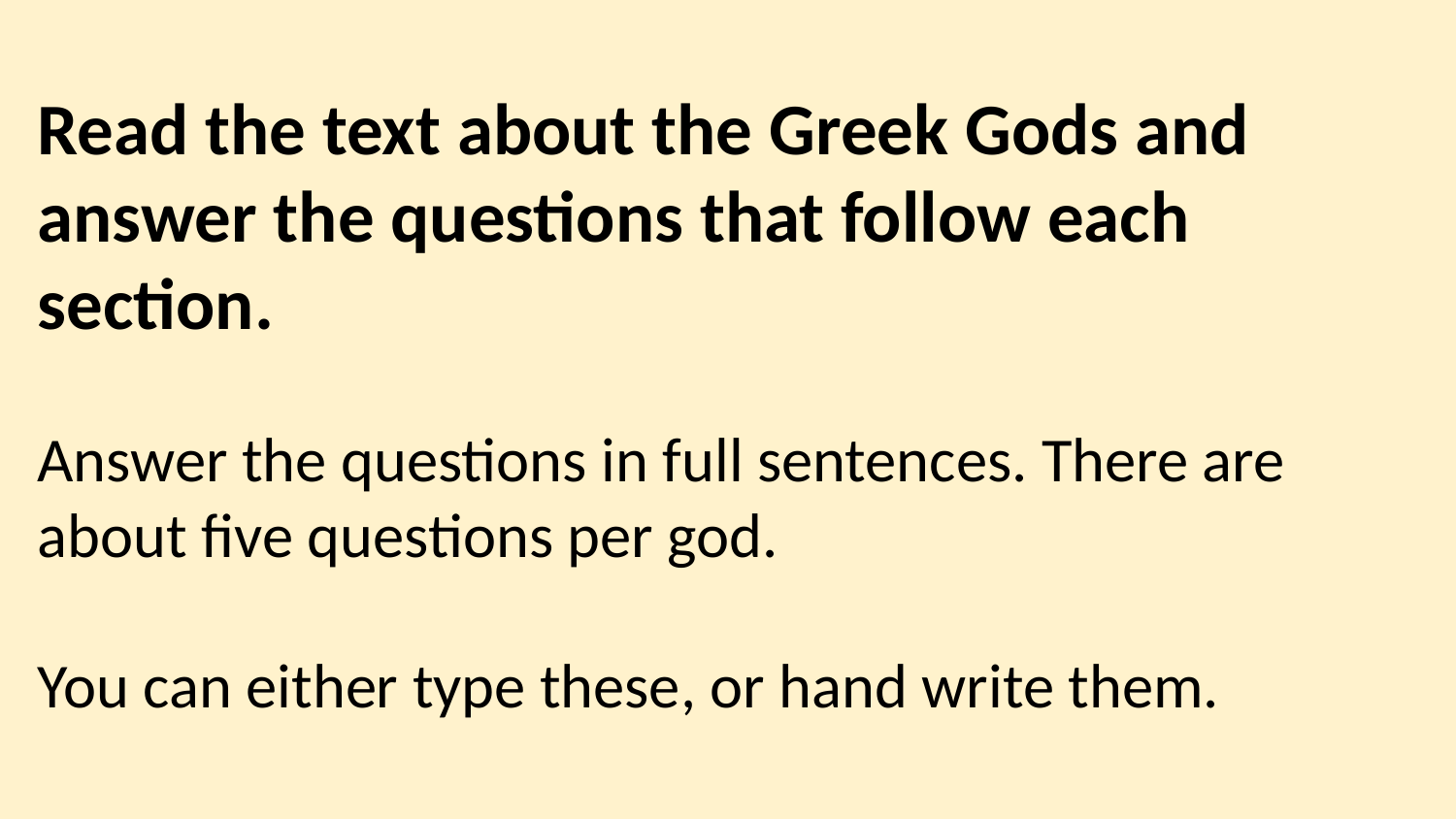

Read the text about the Greek Gods and answer the questions that follow each section.

Answer the questions in full sentences. There are about five questions per god.

You can either type these, or hand write them.